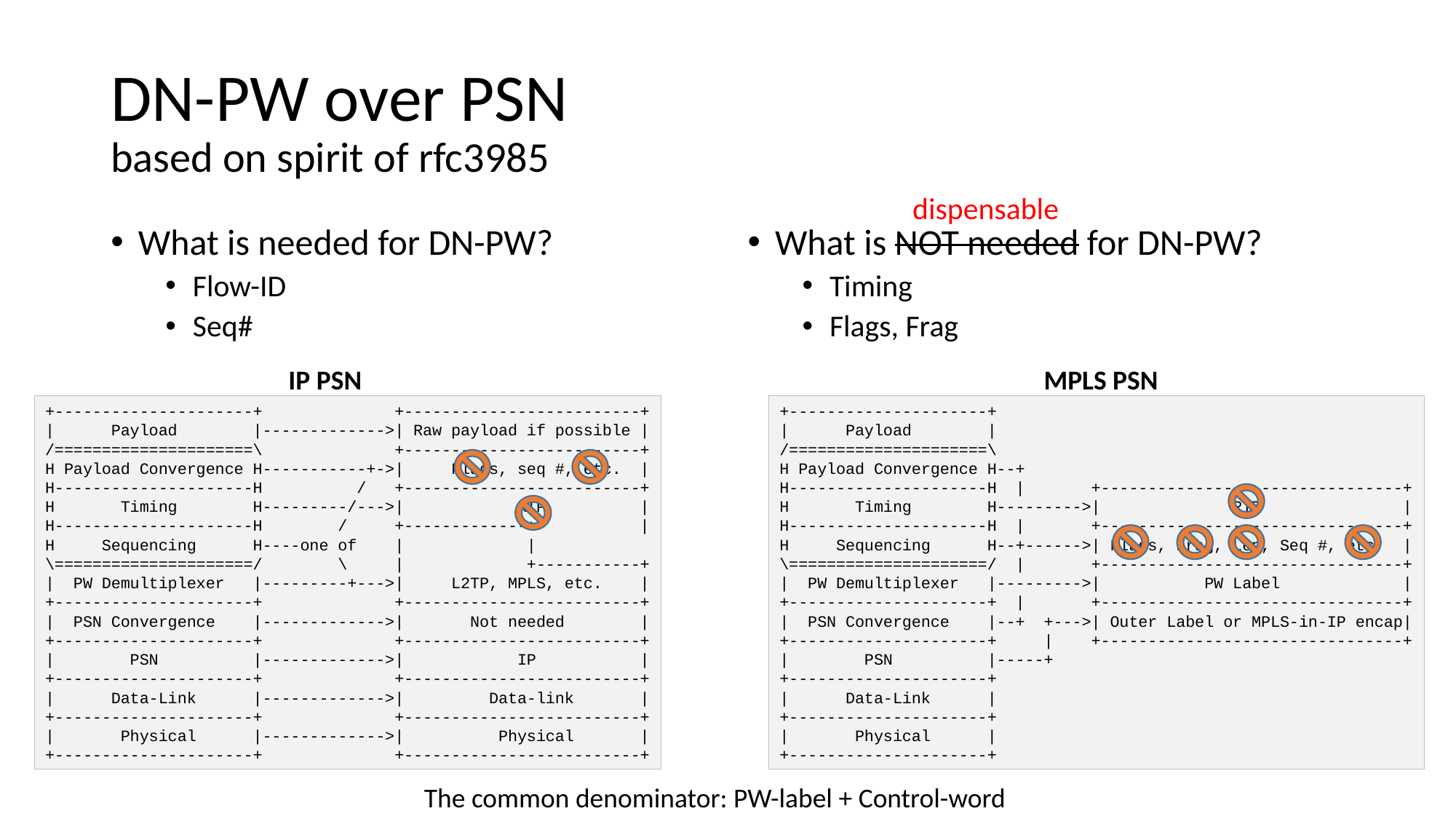

# DN-PW over PSN based on spirit of rfc3985
dispensable
What is needed for DN-PW?
Flow-ID
Seq#
What is NOT needed for DN-PW?
Timing
Flags, Frag
IP PSN
MPLS PSN
+---------------------+              +-------------------------+
|      Payload        |------------->| Raw payload if possible |
/=====================\              +-------------------------+
H Payload Convergence H-----------+->|     Flags, seq #, etc.  |
H---------------------H          /   +-------------------------+
H       Timing        H---------/--->|            RTP          |
H---------------------H        /     +-------------+           |
H     Sequencing      H----one of    |             |
\=====================/        \     |             +-----------+
|  PW Demultiplexer   |---------+--->|     L2TP, MPLS, etc.    |
+---------------------+              +-------------------------+
|  PSN Convergence    |------------->|       Not needed        |
+---------------------+              +-------------------------+
|        PSN          |------------->|            IP           |
+---------------------+              +-------------------------+
|      Data-Link      |------------->|         Data-link       |
+---------------------+              +-------------------------+
|       Physical      |------------->|          Physical       |
+---------------------+              +-------------------------+
+---------------------+
|      Payload        |
/=====================\
H Payload Convergence H--+
H---------------------H  |       +--------------------------------+
H       Timing        H--------->|              RTP               |
H---------------------H  |       +--------------------------------+
H     Sequencing      H--+------>| Flags, Frag, Len, Seq #, etc   |
\=====================/  |       +--------------------------------+
|  PW Demultiplexer   |--------->|           PW Label             |
+---------------------+  |       +--------------------------------+
|  PSN Convergence    |--+  +--->| Outer Label or MPLS-in-IP encap|
+---------------------+     |    +--------------------------------+
|        PSN          |-----+
+---------------------+
|      Data-Link      |
+---------------------+
|       Physical      |
+---------------------+

2/14/2018
4
The common denominator: PW-label + Control-word